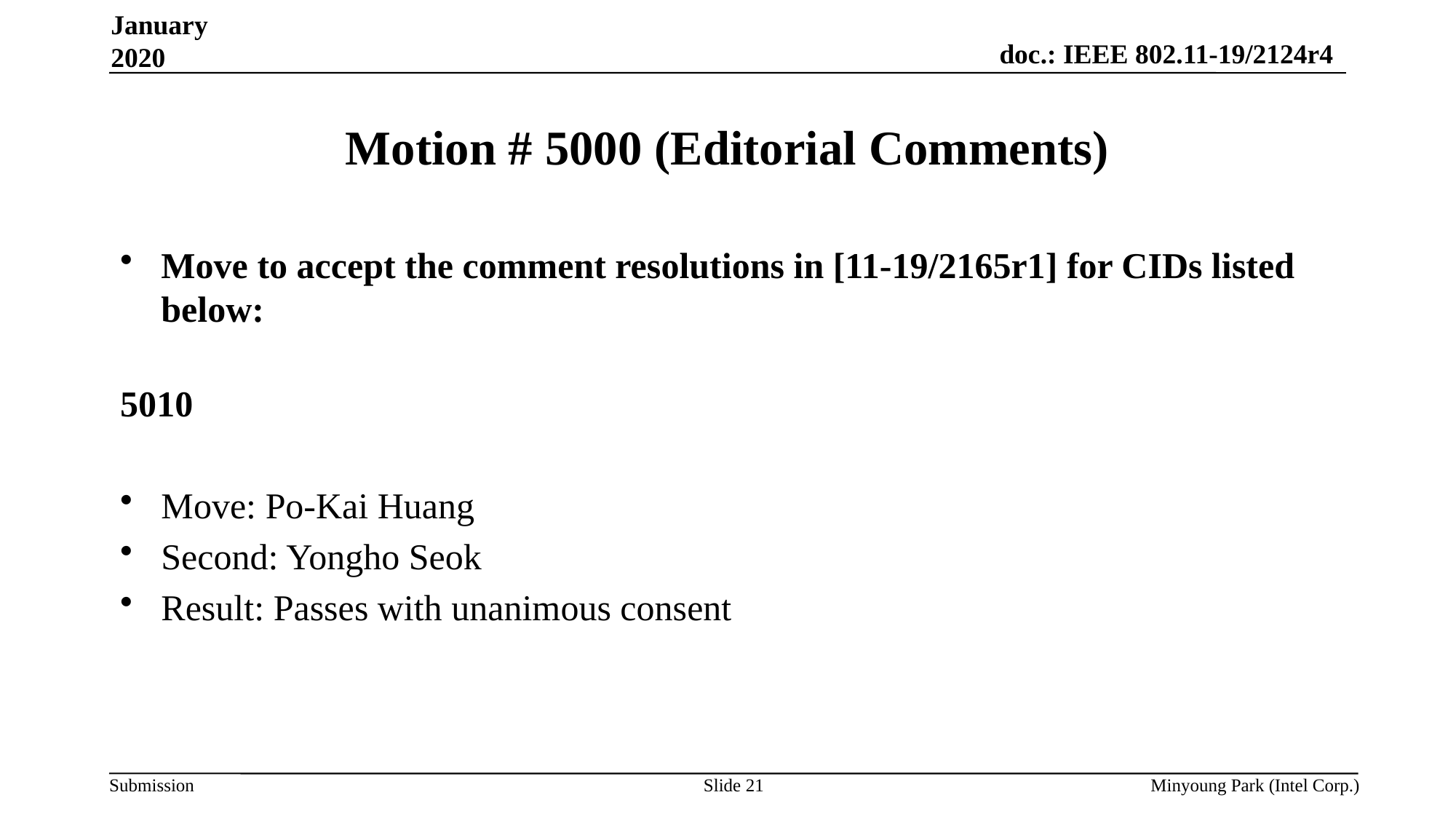

January 2020
# Motion # 5000 (Editorial Comments)
Move to accept the comment resolutions in [11-19/2165r1] for CIDs listed below:
5010

Move: Po-Kai Huang
Second: Yongho Seok
Result: Passes with unanimous consent

Slide 21
Minyoung Park (Intel Corp.)